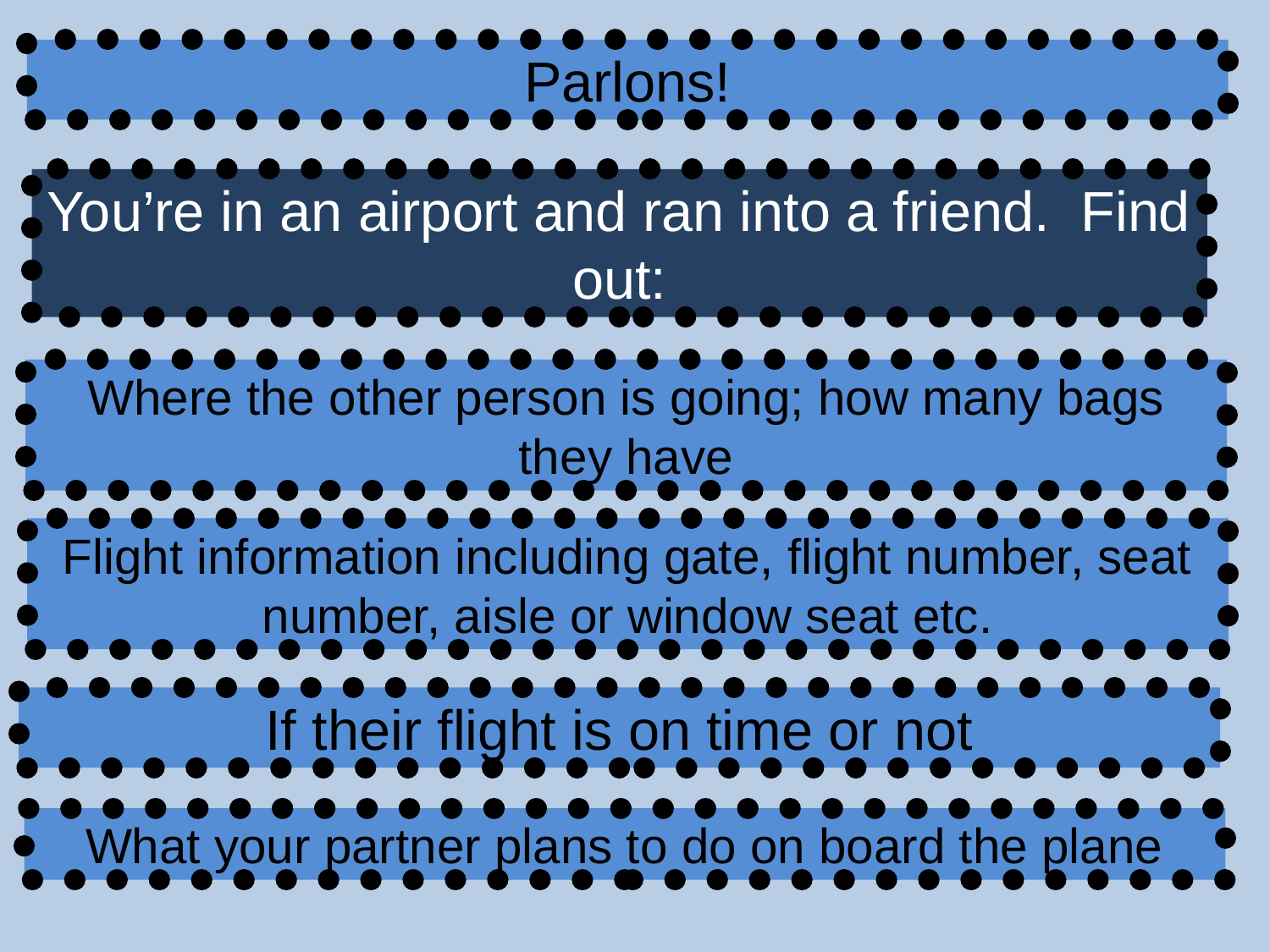

Parlons!
You’re in an airport and ran into a friend.  Find out:
Where the other person is going; how many bags they have
Flight information including gate, flight number, seat number, aisle or window seat etc.
If their flight is on time or not
What your partner plans to do on board the plane